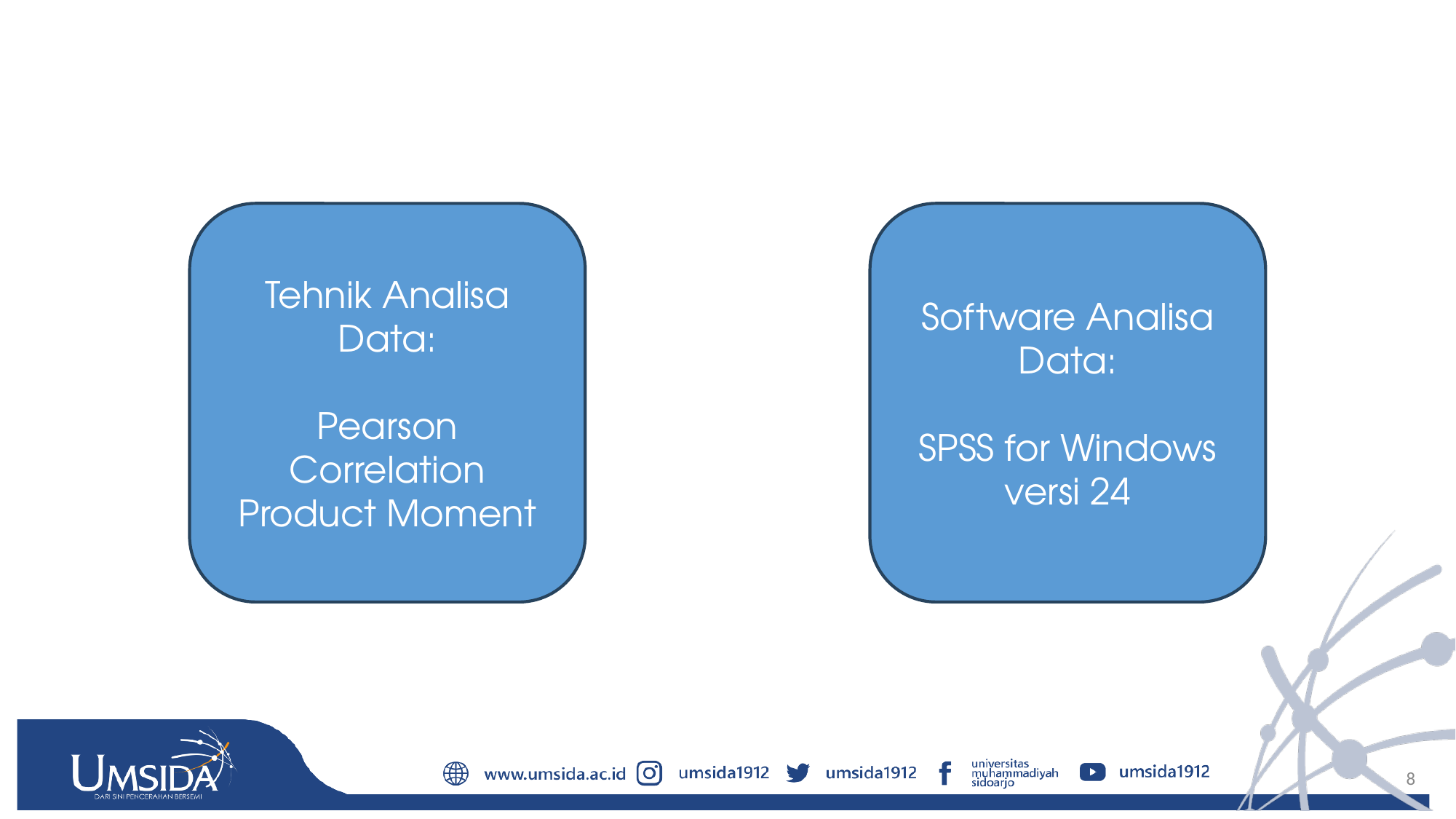

#

Tehnik Analisa Data:

Pearson Correlation Product Moment
Software Analisa Data:

SPSS for Windows versi 24